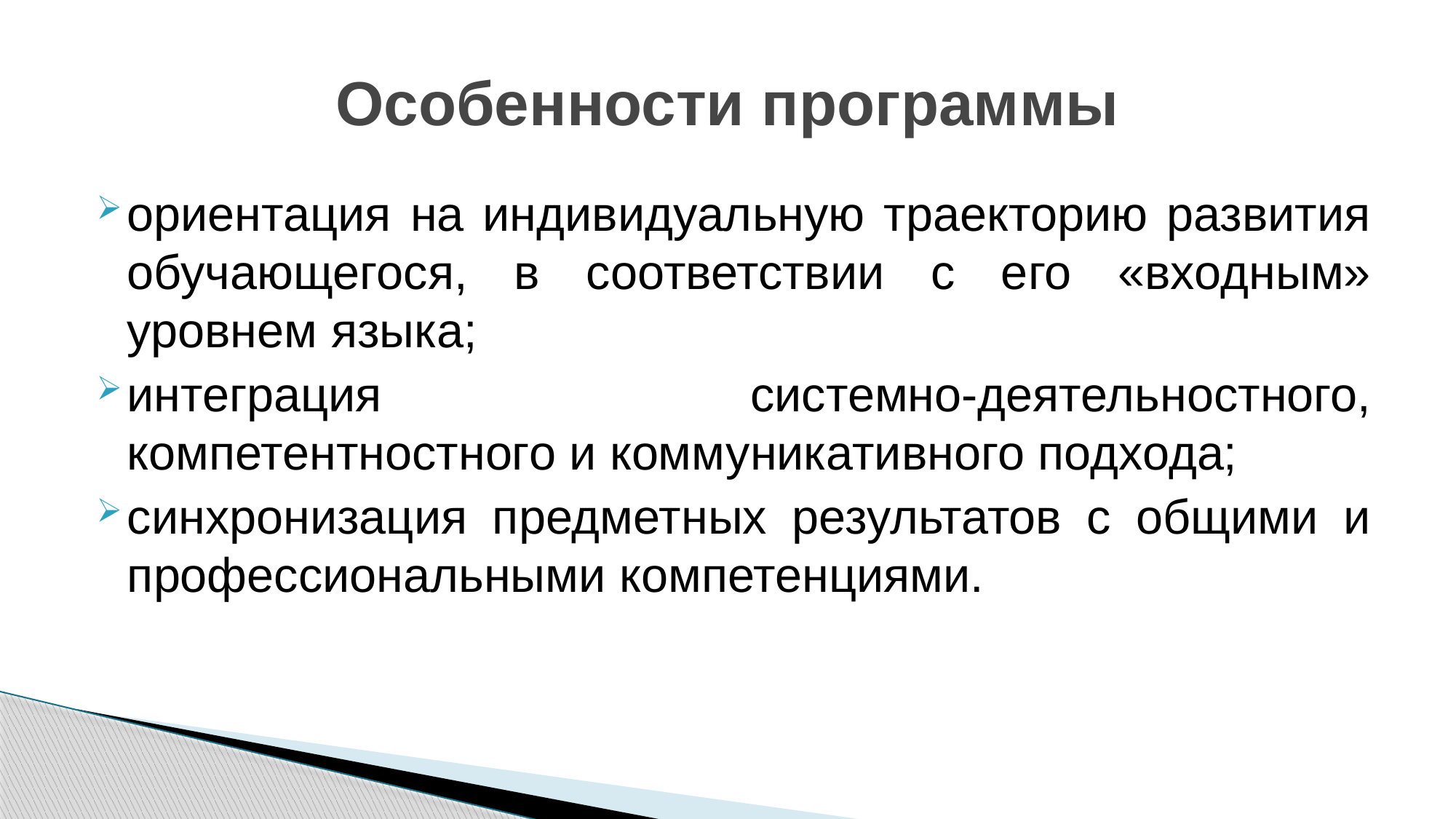

# Особенности программы
ориентация на индивидуальную траекторию развития обучающегося, в соответствии с его «входным» уровнем языка;
интеграция системно-деятельностного, компетентностного и коммуникативного подхода;
синхронизация предметных результатов с общими и профессиональными компетенциями.